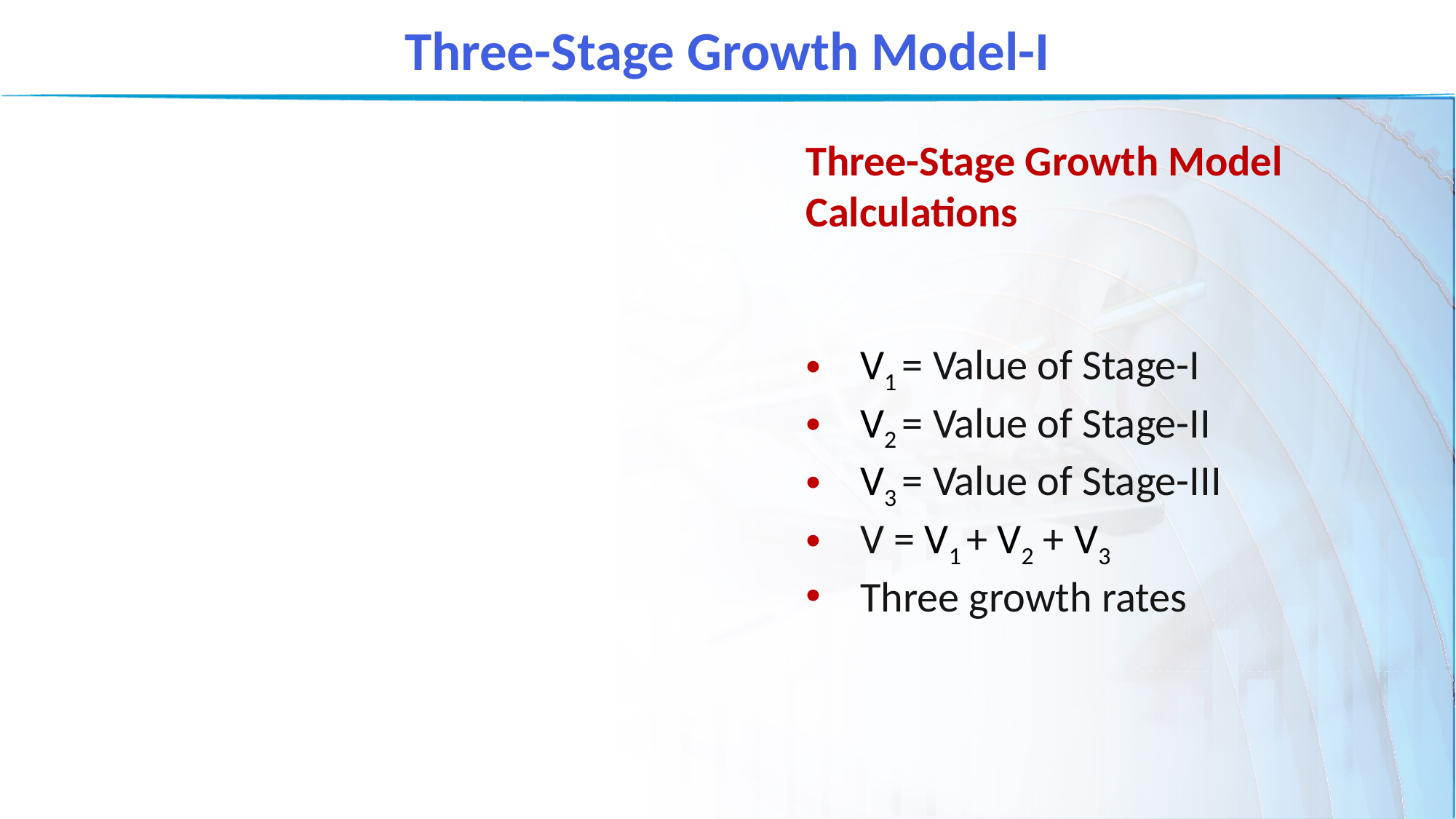

Three-Stage Growth Model-I
Three-Stage Growth Model Calculations

V1 = Value of Stage-I
V2 = Value of Stage-II
V3 = Value of Stage-III
V = V1 + V2 + V3
Three growth rates